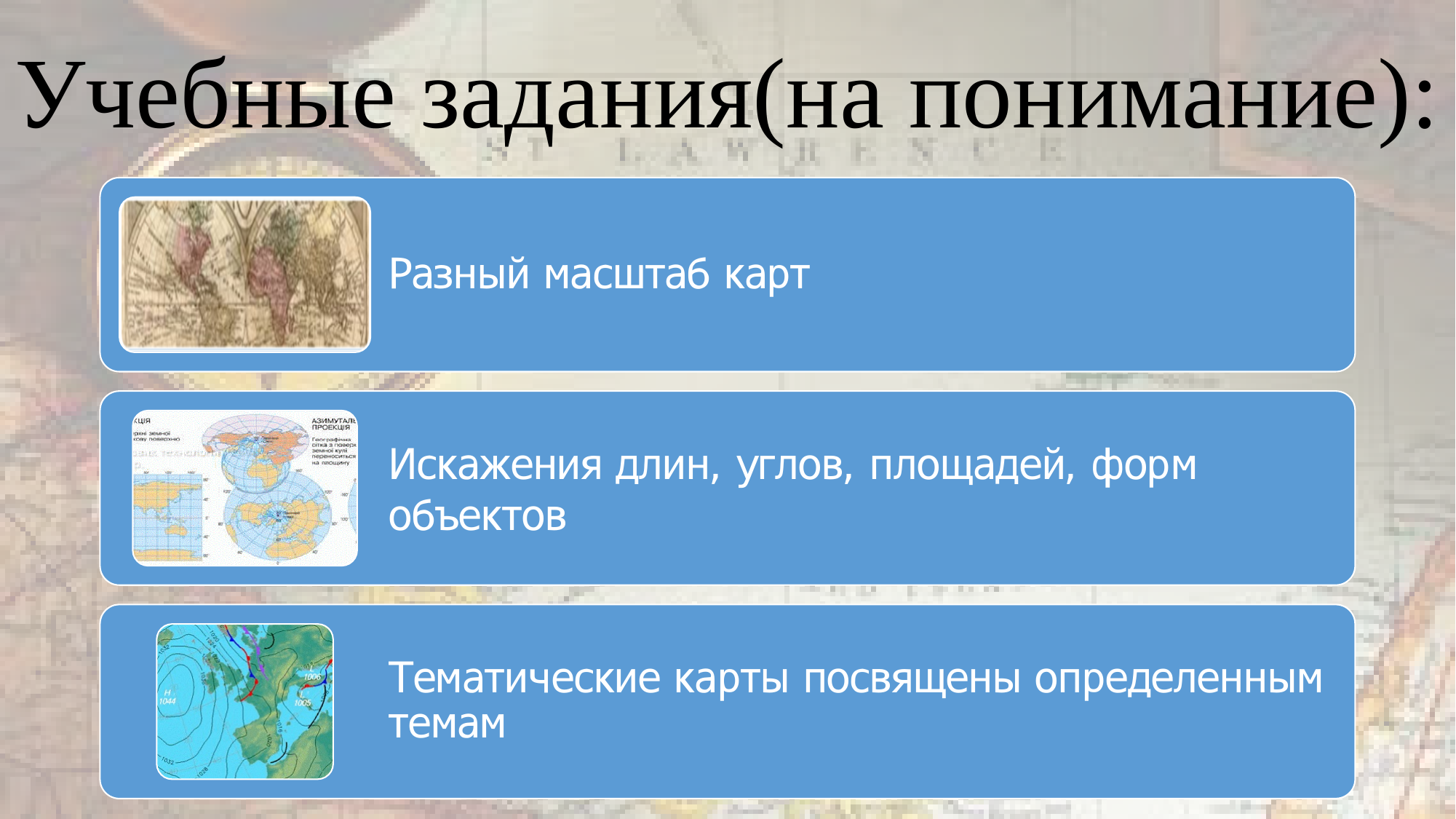

# Учебные задания(на понимание):
Разный масштаб карт
Искажения длин, углов, площадей, форм объектов
Тематические карты посвящены определенным темам